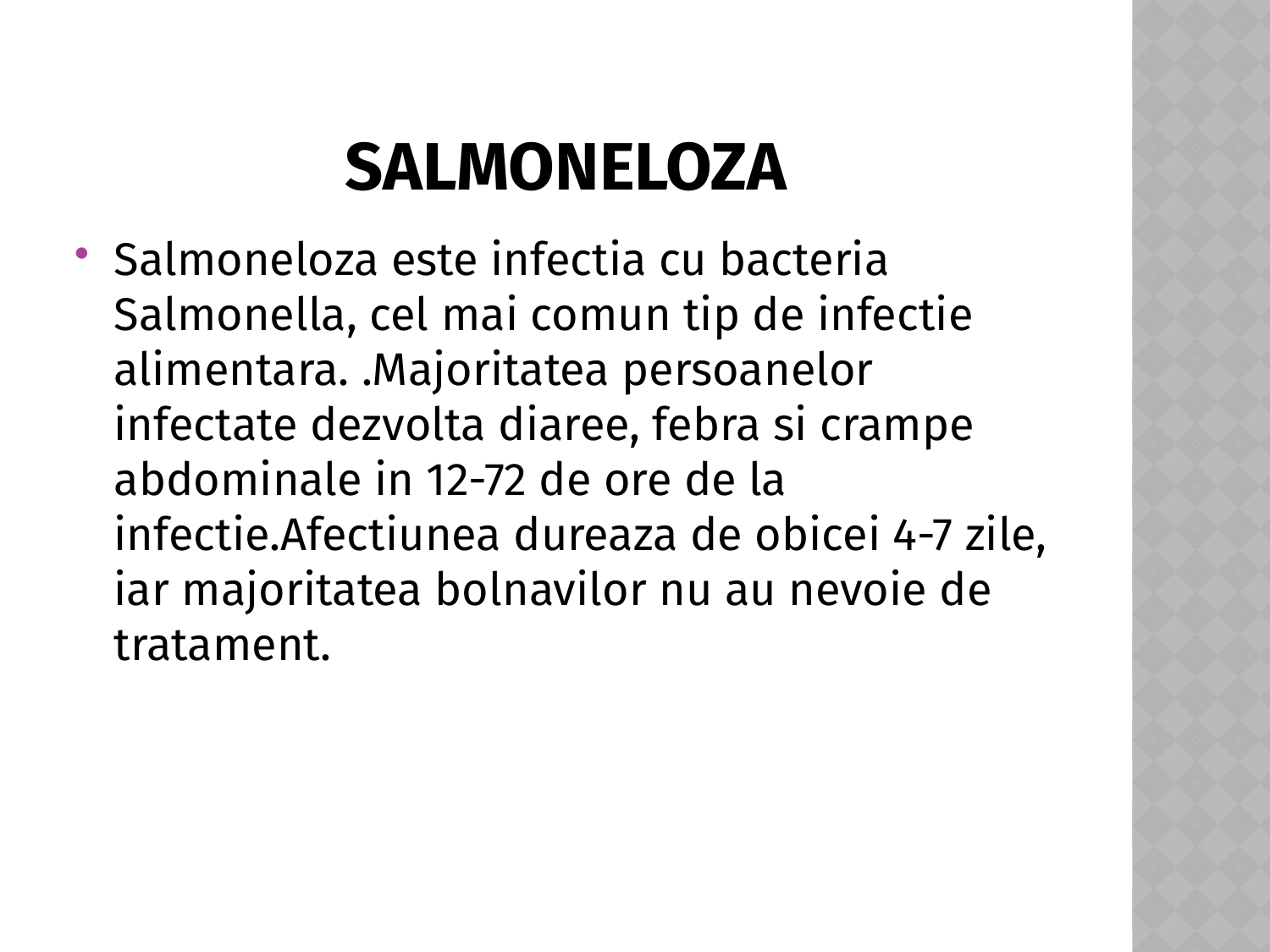

# Salmoneloza
Salmoneloza este infectia cu bacteria Salmonella, cel mai comun tip de infectie alimentara. .Majoritatea persoanelor infectate dezvolta diaree, febra si crampe abdominale in 12-72 de ore de la infectie.Afectiunea dureaza de obicei 4-7 zile, iar majoritatea bolnavilor nu au nevoie de tratament.